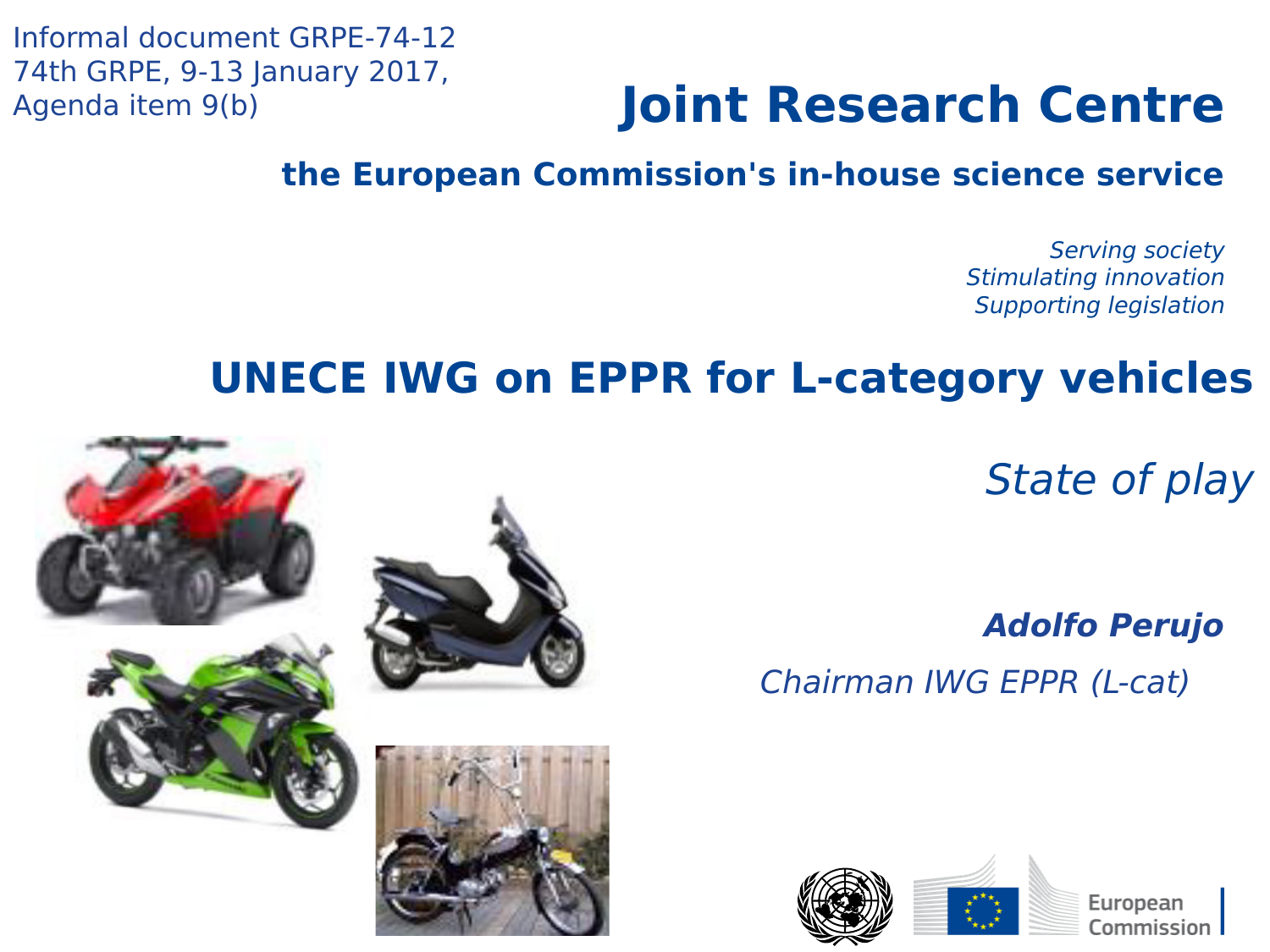

Informal document GRPE-74-12
74th GRPE, 9-13 January 2017,
Agenda item 9(b)
# UNECE IWG on EPPR for L-category vehicles State of play
Adolfo Perujo
Chairman IWG EPPR (L-cat)